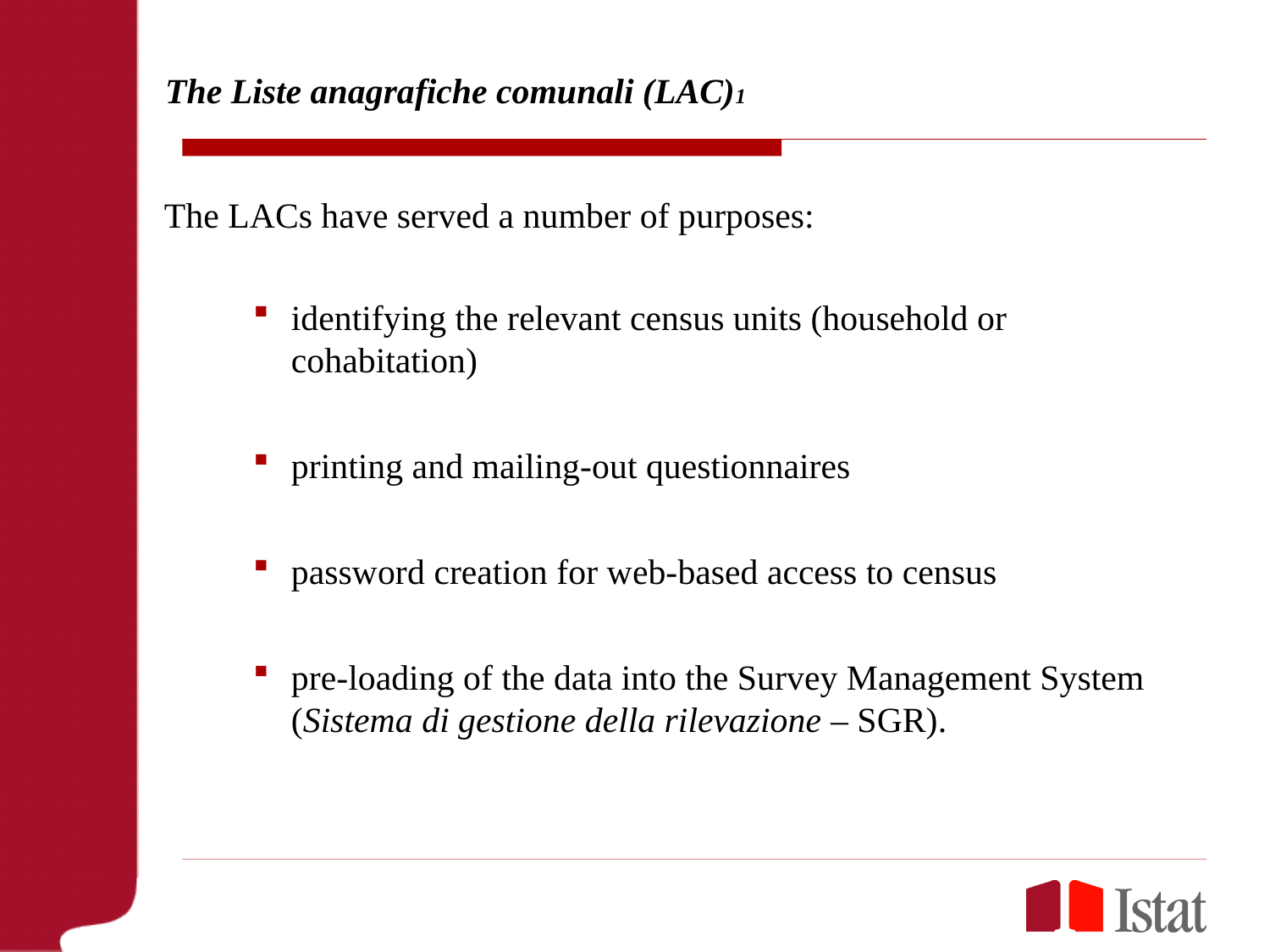

# The Liste anagrafiche comunali (LAC)1
The LACs have served a number of purposes:

identifying the relevant census units (household or cohabitation)

printing and mailing-out questionnaires

password creation for web-based access to census

pre-loading of the data into the Survey Management System (Sistema di gestione della rilevazione – SGR).